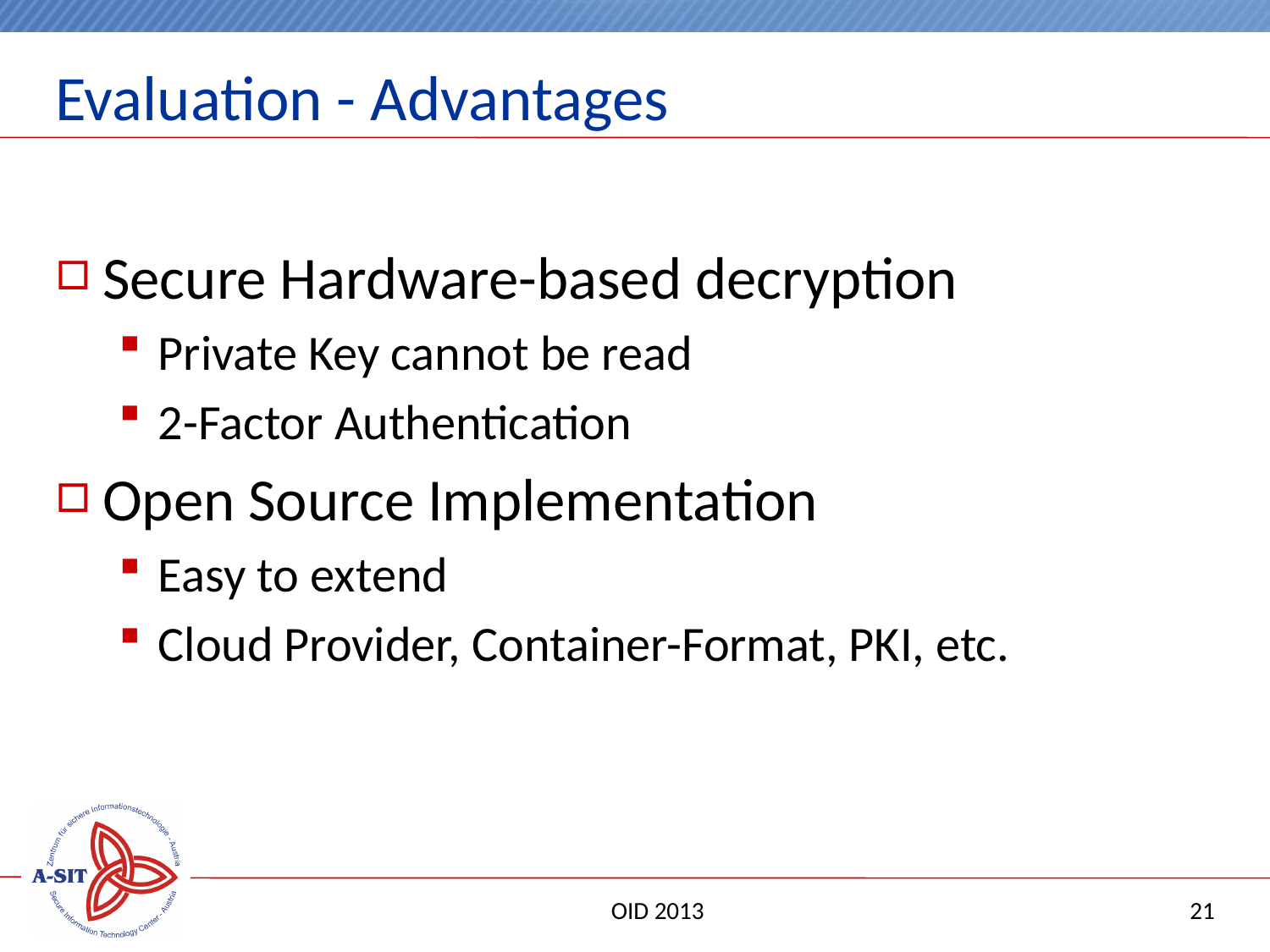

# Evaluation - Advantages
Secure Hardware-based decryption
Private Key cannot be read
2-Factor Authentication
Open Source Implementation
Easy to extend
Cloud Provider, Container-Format, PKI, etc.
OID 2013
21